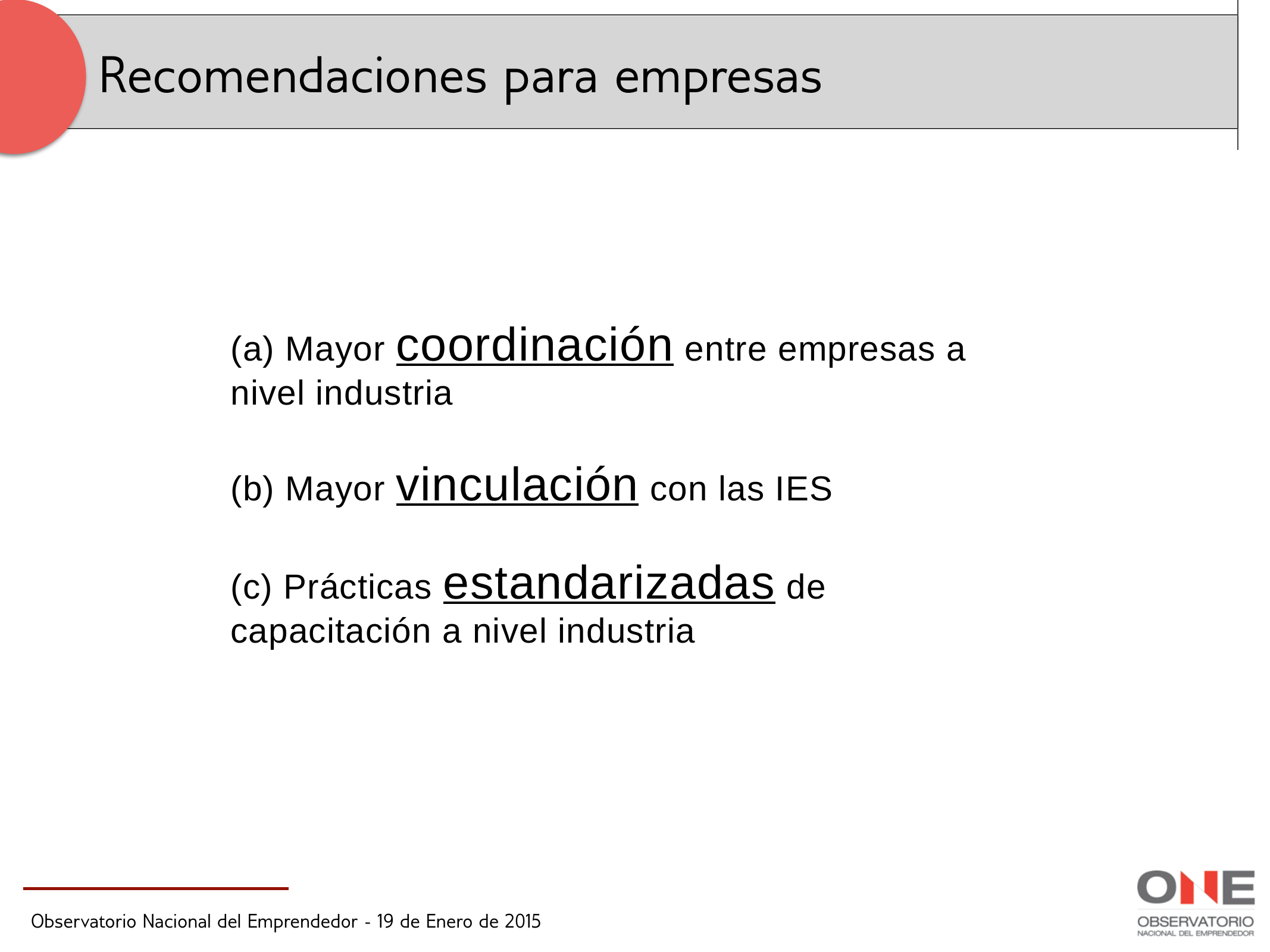

Recomendaciones para empresas
(a) Mayor coordinación entre empresas a nivel industria

(b) Mayor vinculación con las IES

(c) Prácticas estandarizadas de capacitación a nivel industria